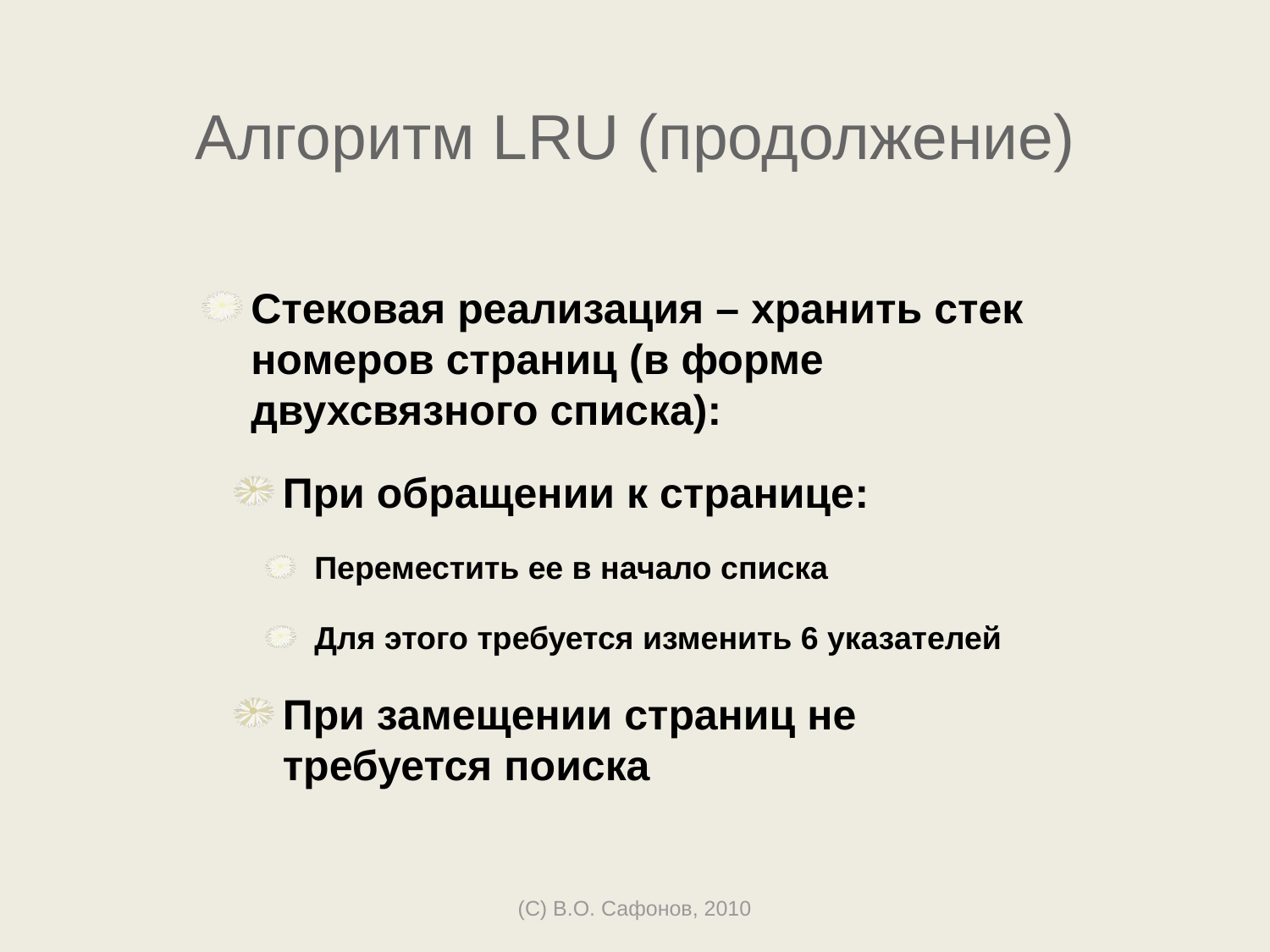

# Алгоритм LRU (продолжение)
Стековая реализация – хранить стек номеров страниц (в форме двухсвязного списка):
При обращении к странице:
Переместить ее в начало списка
Для этого требуется изменить 6 указателей
При замещении страниц не требуется поиска

(C) В.О. Сафонов, 2010